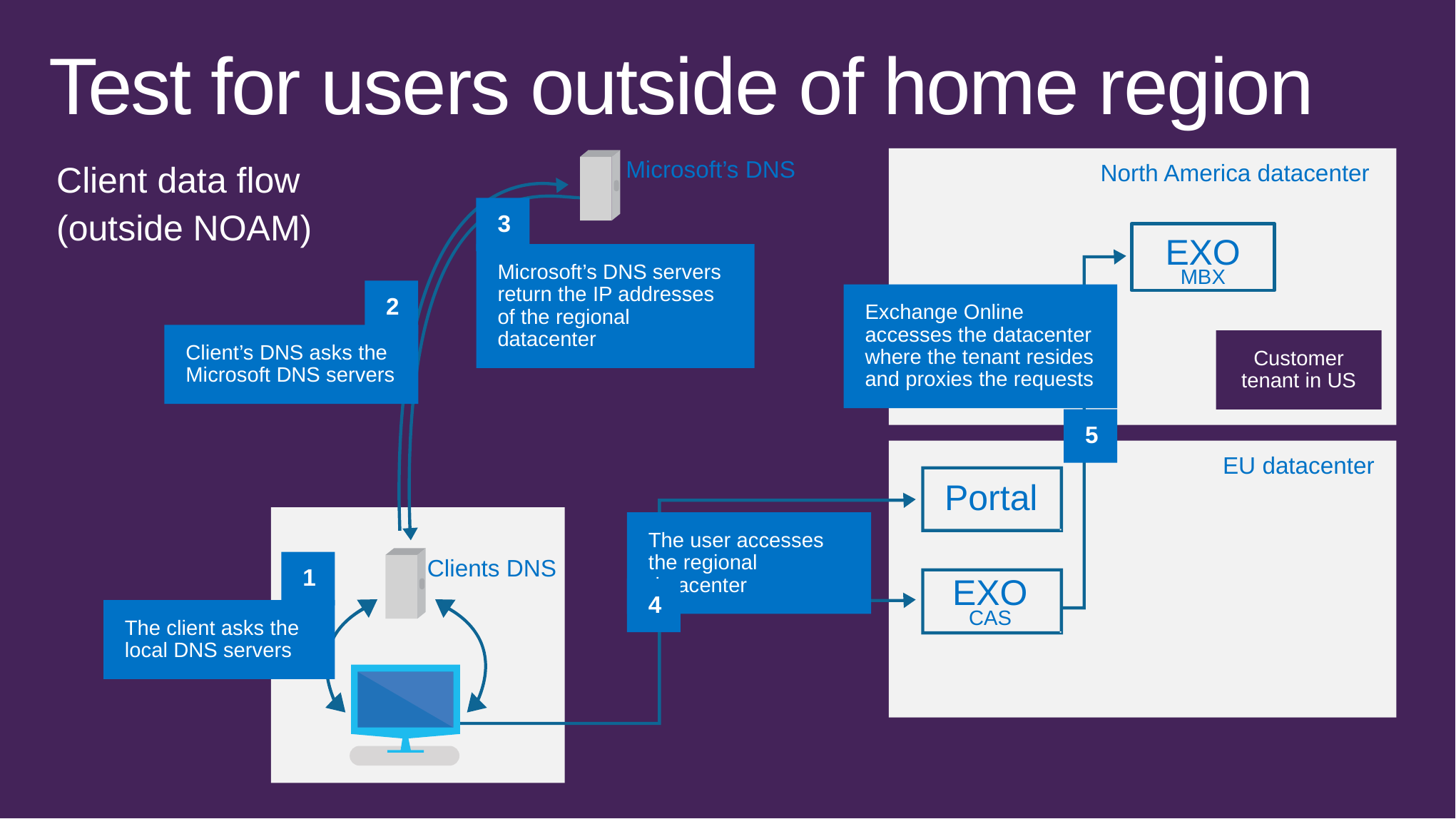

# Test for users outside of home region
Client data flow
(outside NOAM)
Microsoft’s DNS

North America datacenter

3
EXO
MBX
Microsoft’s DNS servers return the IP addresses of the regional datacenter
2
Exchange Online accesses the datacenter where the tenant resides and proxies the requests
Client’s DNS asks the Microsoft DNS servers
Customer tenant in US
5

EU datacenter
Portal

The user accesses the regional datacenter
Clients DNS
1
EXO
CAS
4
The client asks the local DNS servers